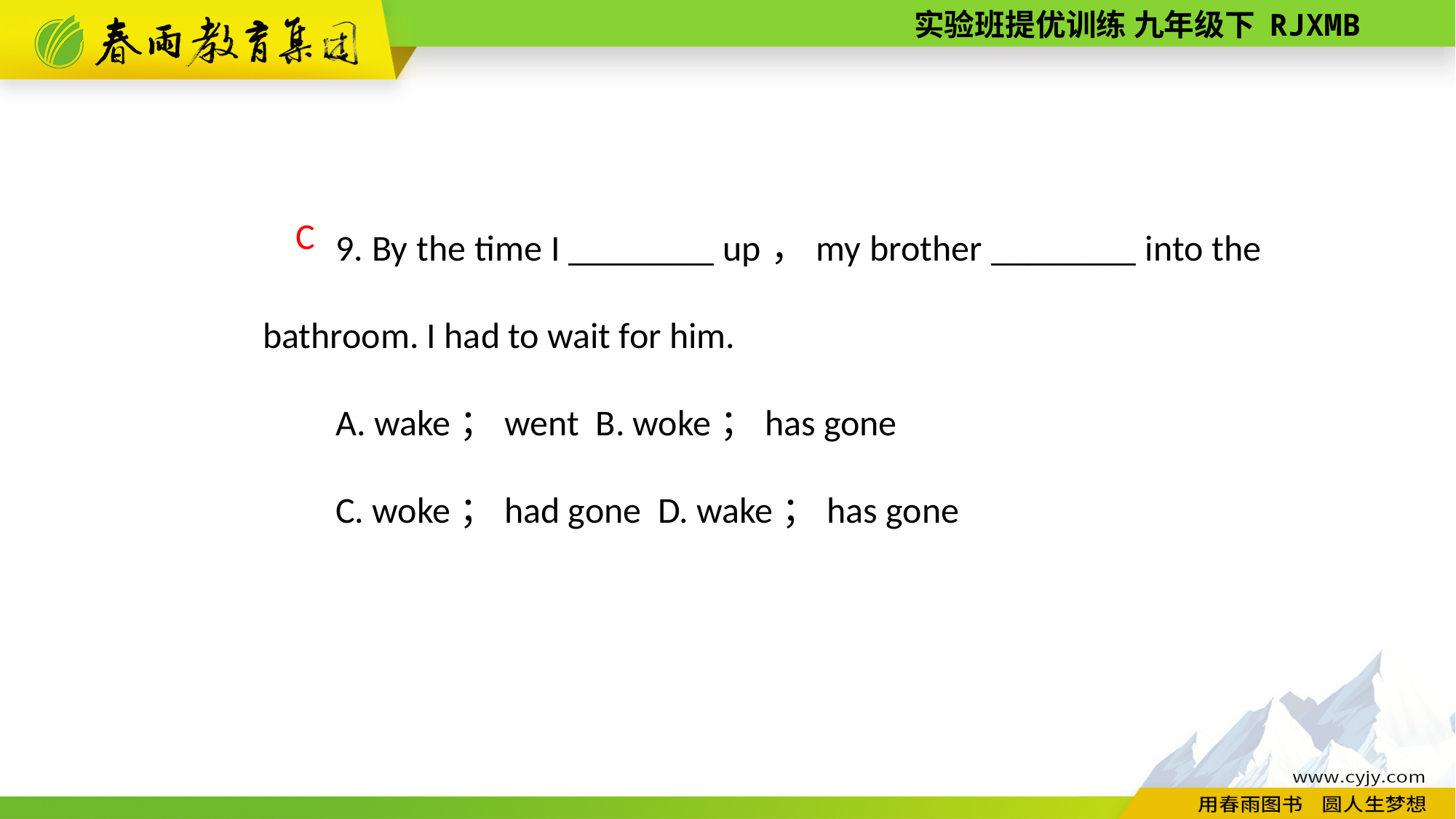

9. By the time I ________ up，my brother ________ into the bathroom. I had to wait for him.
A. wake；went  B. woke；has gone
C. woke；had gone  D. wake；has gone
 C